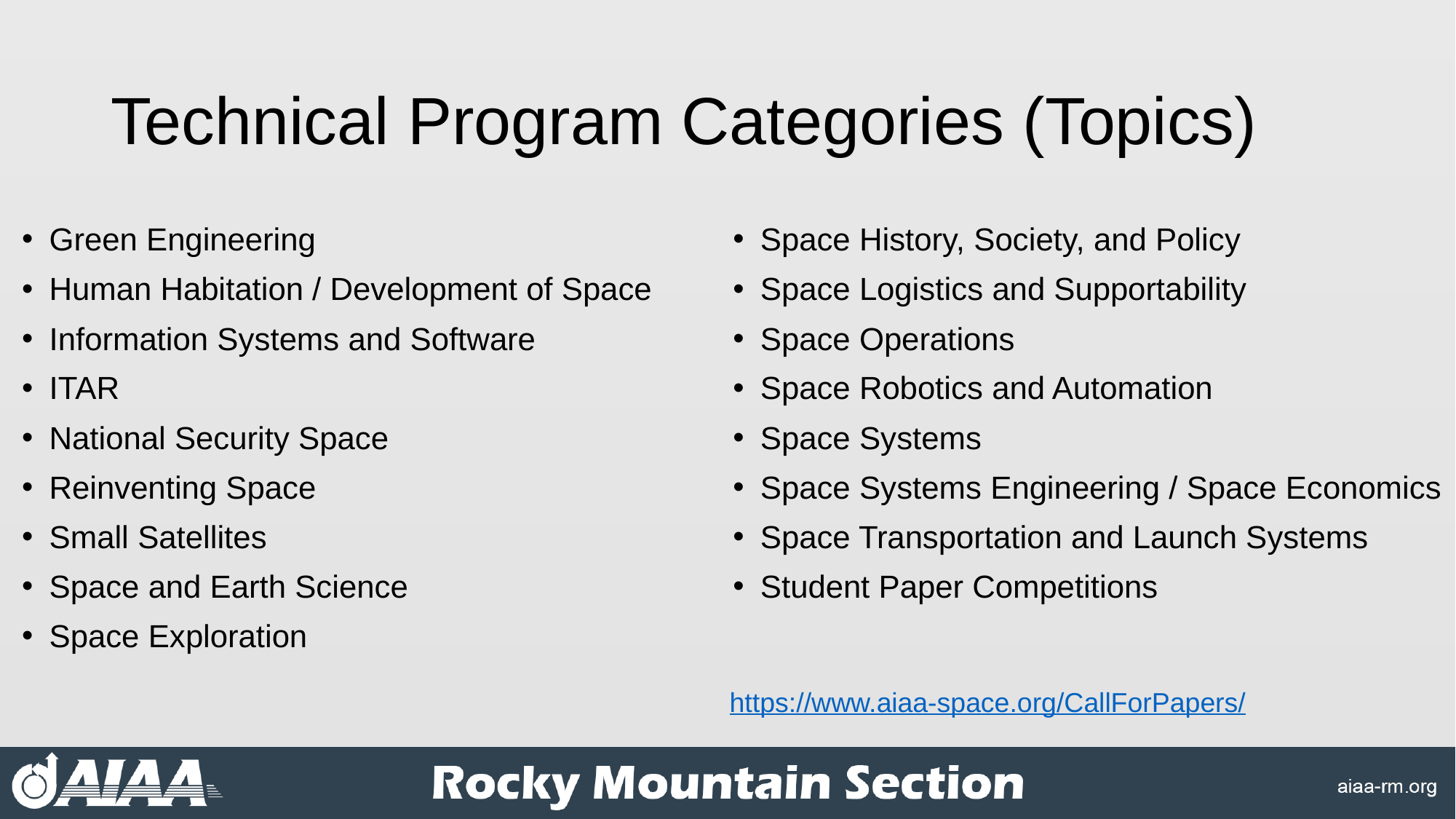

# Technical Program Categories (Topics)
Green Engineering
Human Habitation / Development of Space
Information Systems and Software
ITAR
National Security Space
Reinventing Space
Small Satellites
Space and Earth Science
Space Exploration
Space History, Society, and Policy
Space Logistics and Supportability
Space Operations
Space Robotics and Automation
Space Systems
Space Systems Engineering / Space Economics
Space Transportation and Launch Systems
Student Paper Competitions
https://www.aiaa-space.org/CallForPapers/